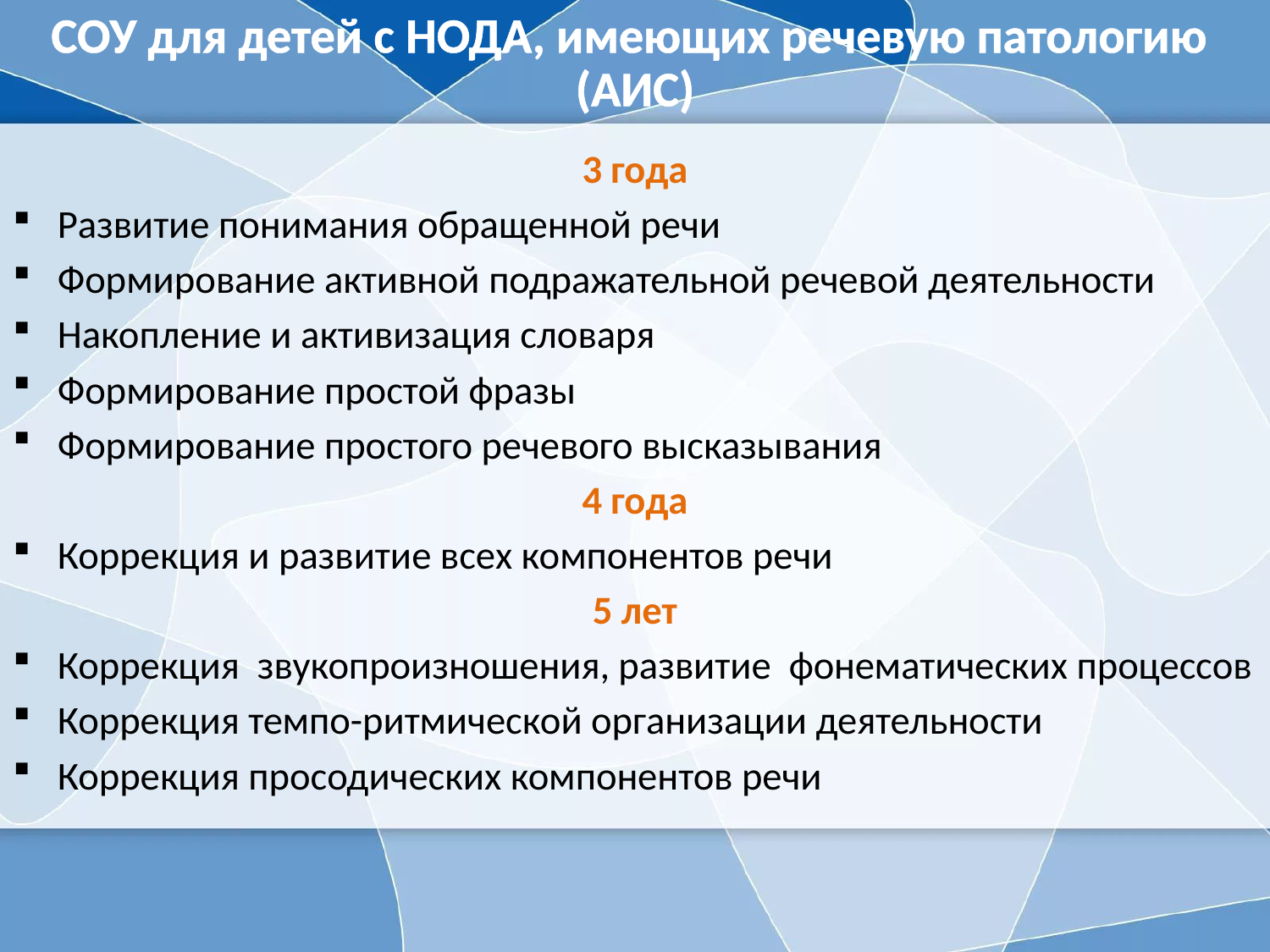

# СОУ для детей с НОДА, имеющих речевую патологию  (АИС)
3 года
Развитие понимания обращенной речи
Формирование активной подражательной речевой деятельности
Накопление и активизация словаря
Формирование простой фразы
Формирование простого речевого высказывания
4 года
Коррекция и развитие всех компонентов речи
5 лет
Коррекция  звукопроизношения, развитие  фонематических процессов
Коррекция темпо-ритмической организации деятельности
Коррекция просодических компонентов речи